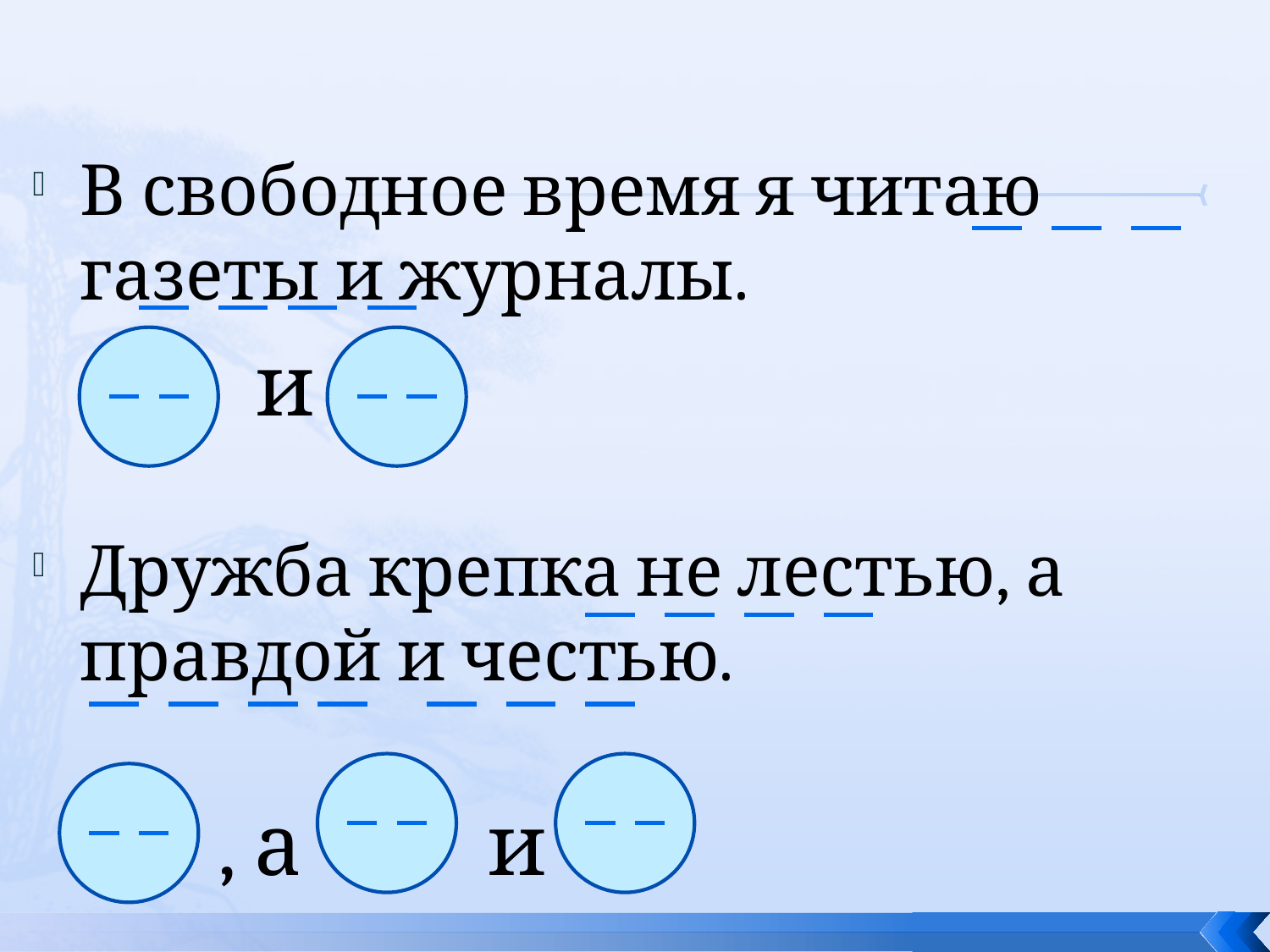

#
В свободное время я читаю газеты и журналы.
            и

Дружба крепка не лестью, а правдой и честью.

          , а          и